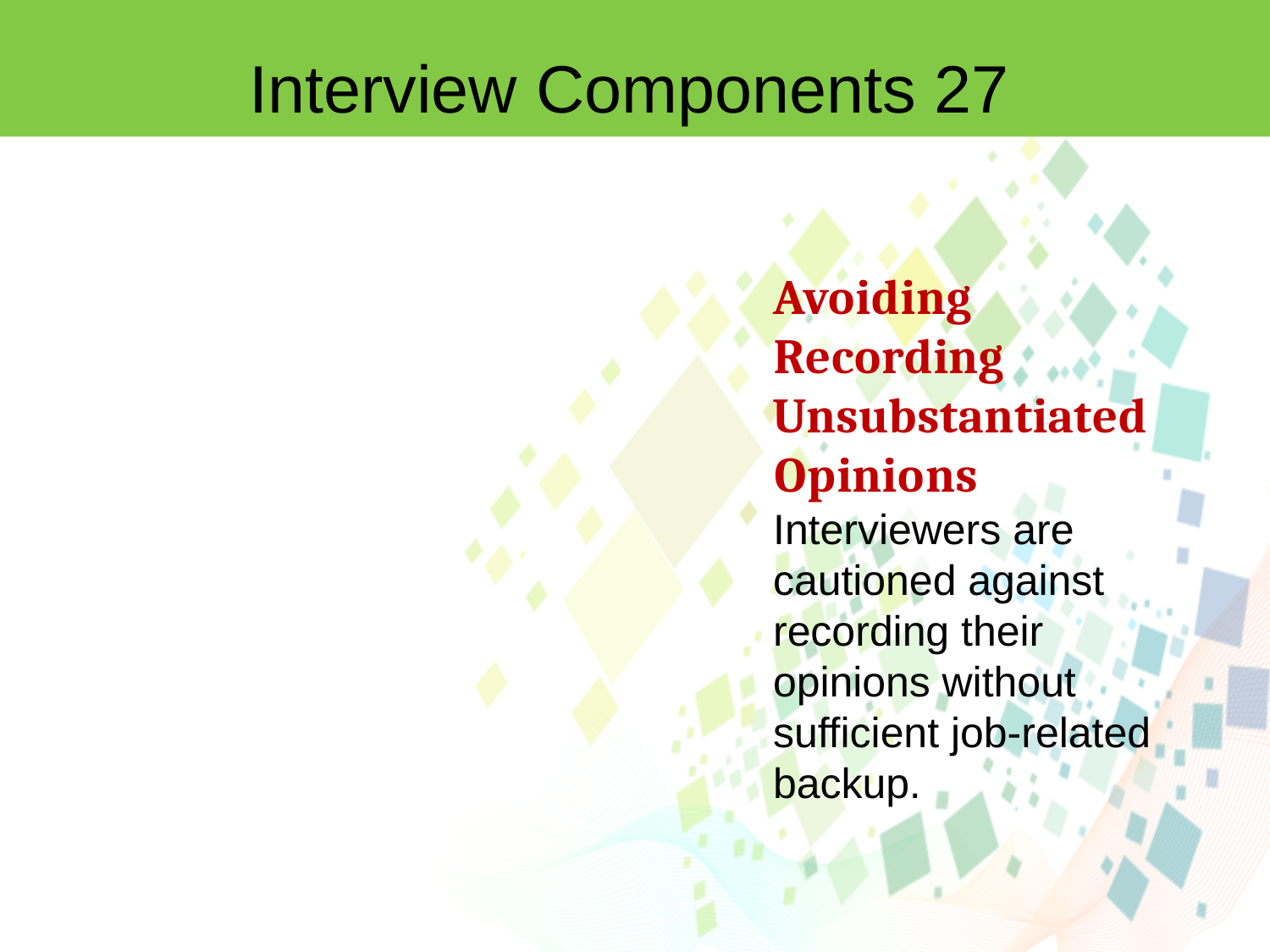

Interview Components 27
Avoiding Recording Unsubstantiated Opinions
Interviewers are cautioned against recording their opinions without sufficient job-related
backup.